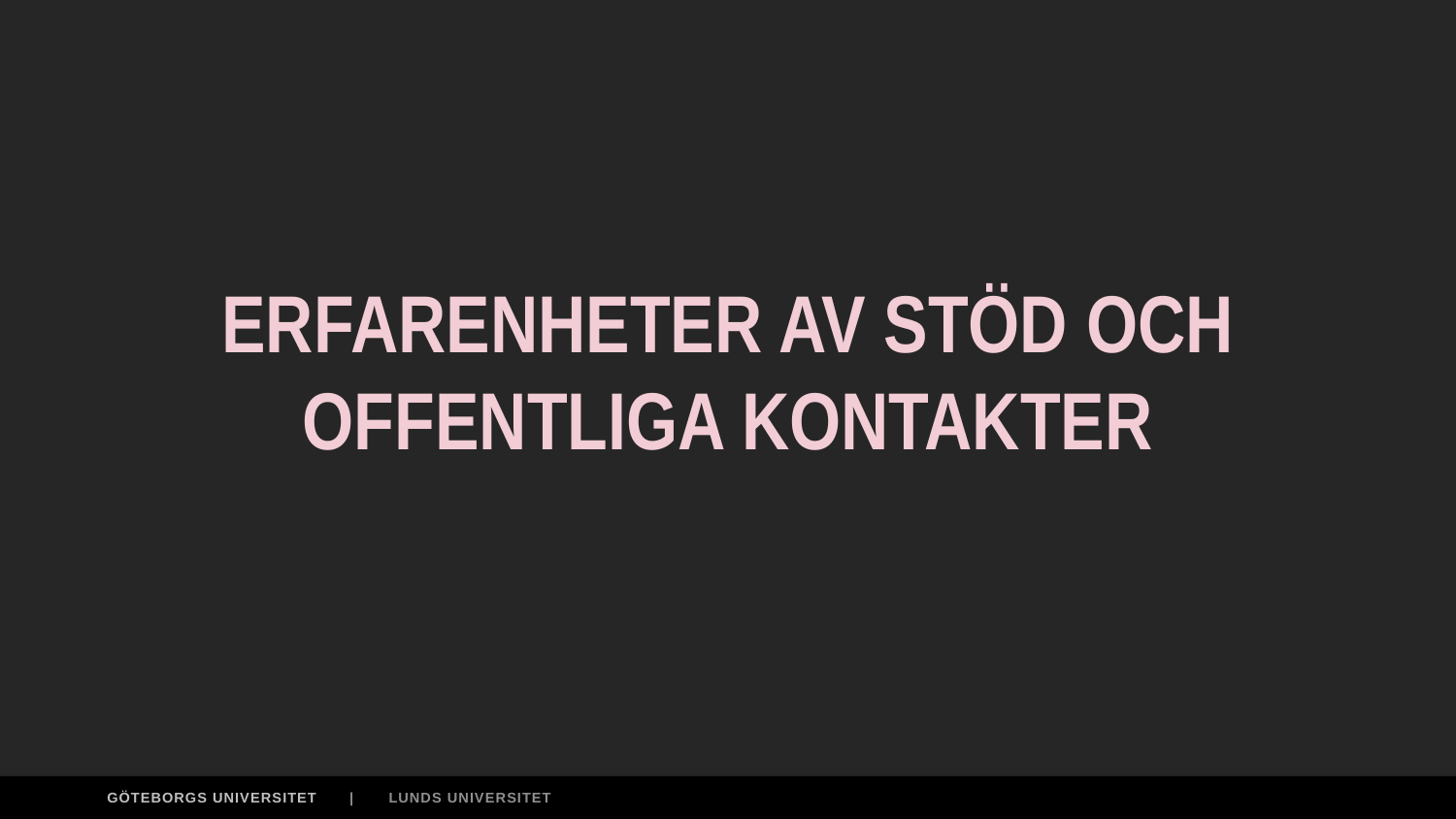

# Erfarenheter av stöd OCH OFFENTLIGA KONTAKTER

|       LUNDS UNIVERSITET